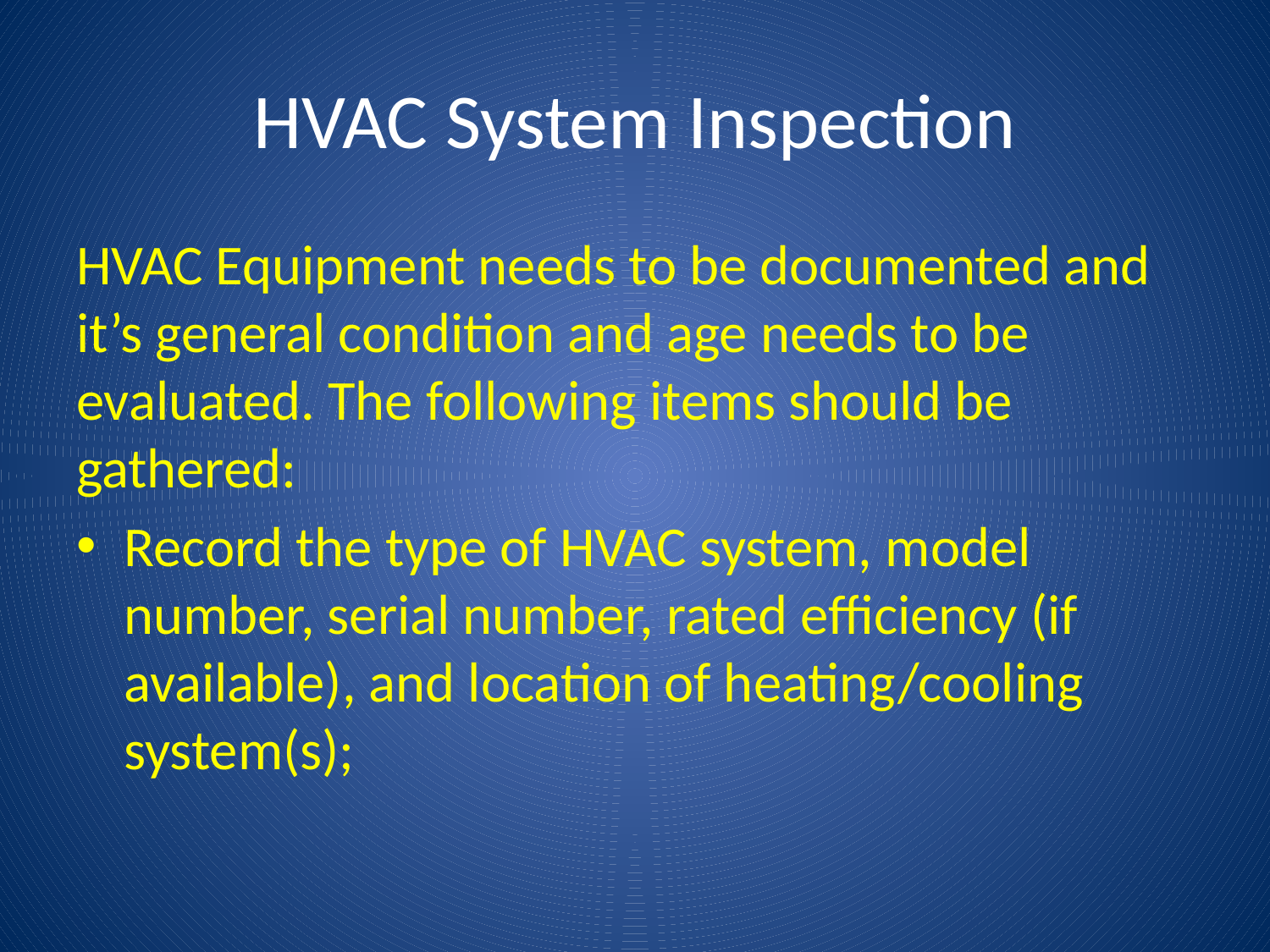

# HVAC System Inspection
HVAC Equipment needs to be documented and it’s general condition and age needs to be evaluated. The following items should be gathered:
Record the type of HVAC system, model number, serial number, rated efficiency (if available), and location of heating/cooling system(s);